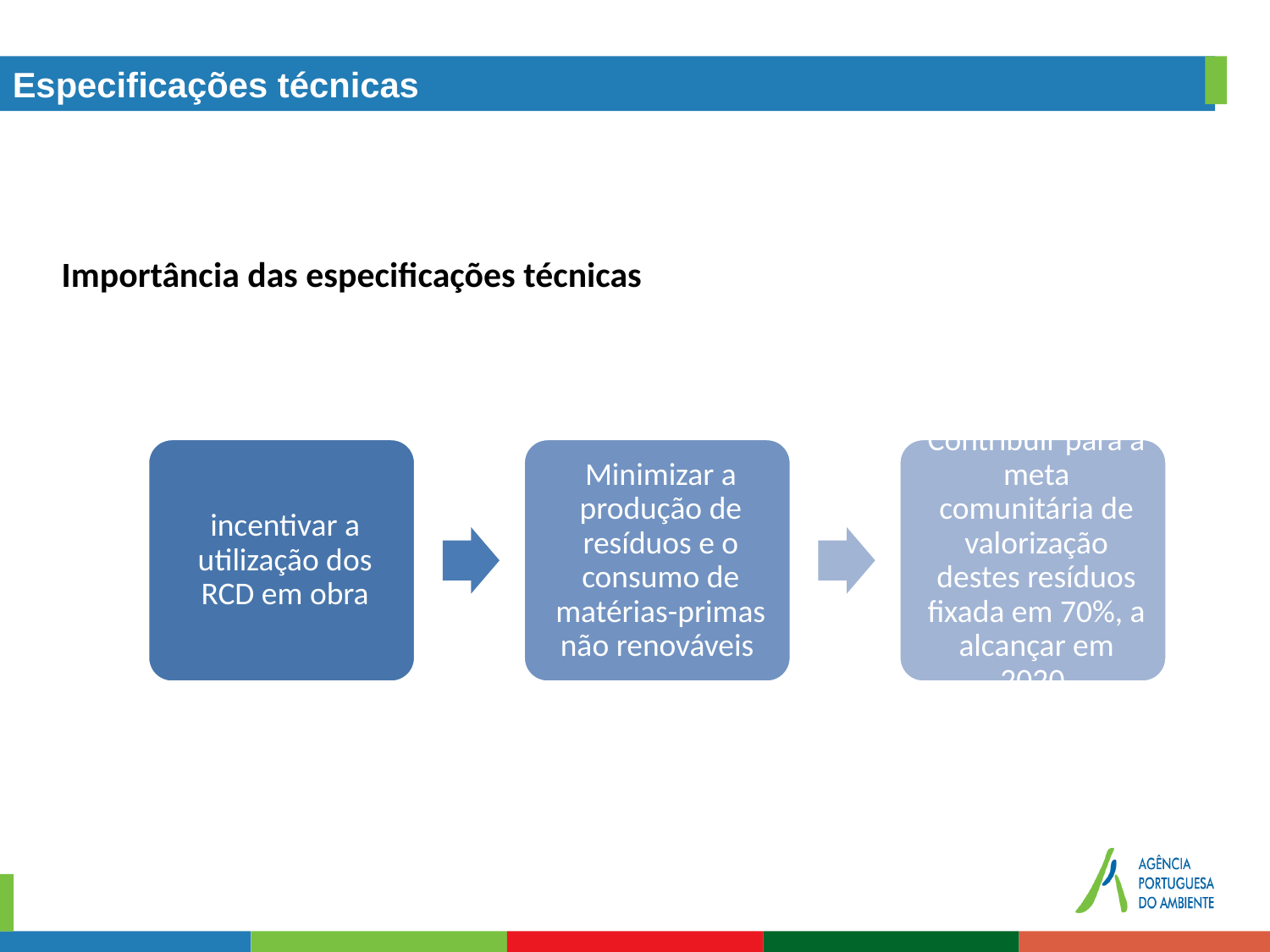

Especificações técnicas

Importância das especificações técnicas
incentivar a utilização dos RCD em obra

Minimizar a produção de resíduos e o consumo de matérias-primas não renováveis

Contribuir para a meta comunitária de valorização destes resíduos fixada em 70%, a alcançar em 2020.